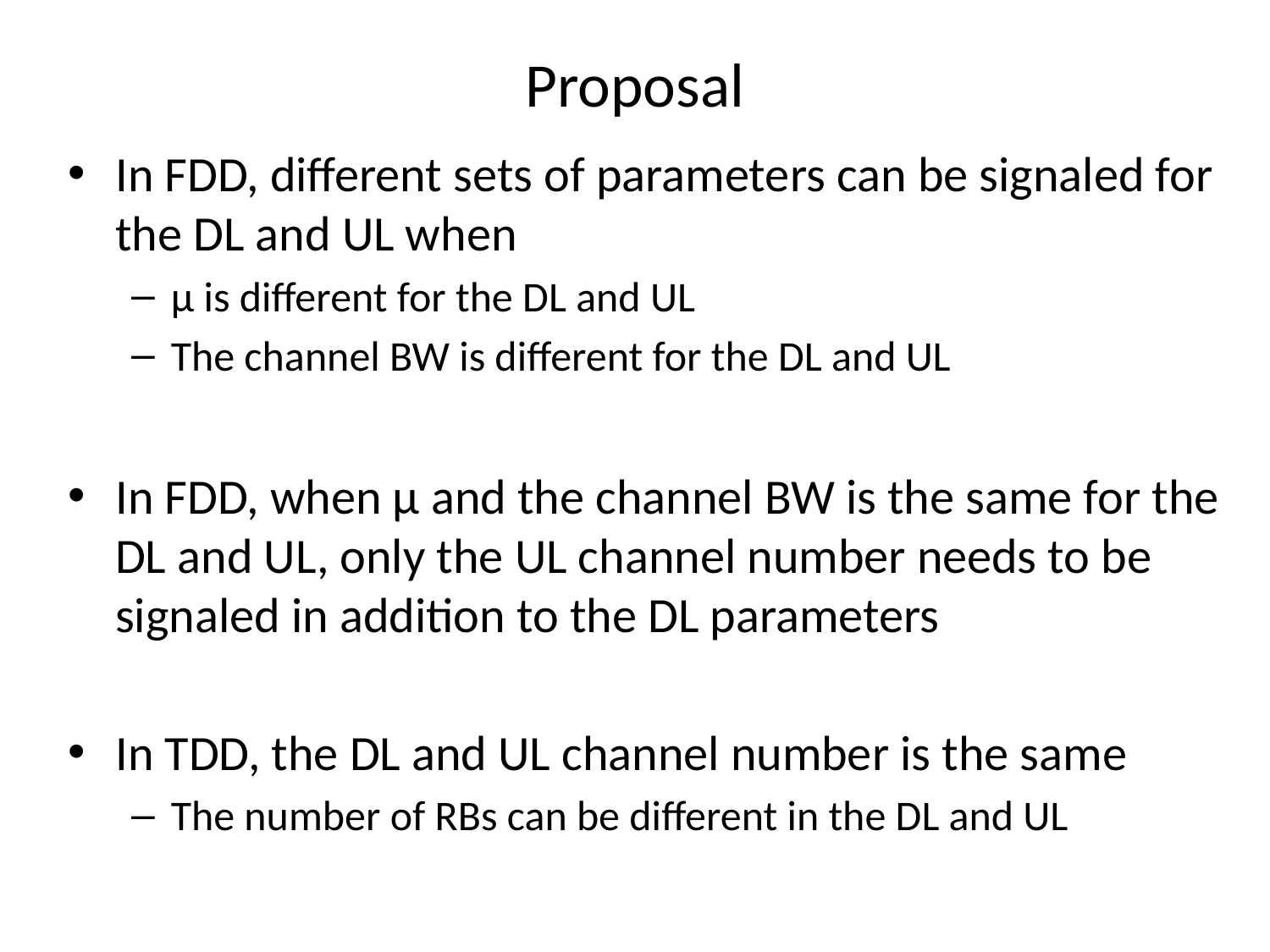

# Proposal
In FDD, different sets of parameters can be signaled for the DL and UL when
µ is different for the DL and UL
The channel BW is different for the DL and UL

In FDD, when µ and the channel BW is the same for the DL and UL, only the UL channel number needs to be signaled in addition to the DL parameters

In TDD, the DL and UL channel number is the same
The number of RBs can be different in the DL and UL